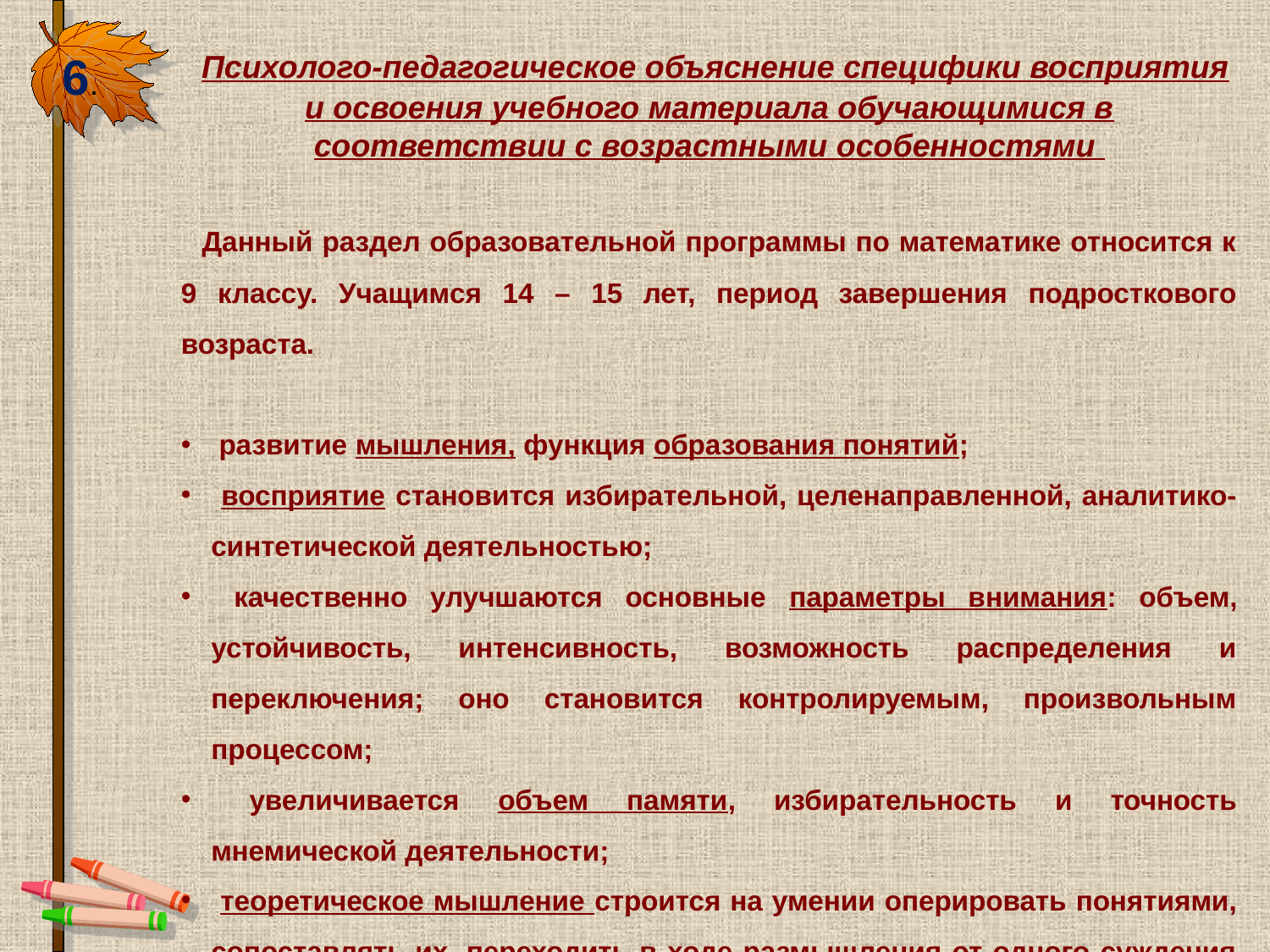

Психолого-педагогическое объяснение специфики восприятия и освоения учебного материала обучающимися в соответствии с возрастными особенностями

  Данный раздел образовательной программы по математике относится к 9 классу. Учащимся 14 – 15 лет, период завершения подросткового возраста.

 развитие мышления, функция образования понятий;
 восприятие становится избирательной, целенаправленной, аналитико-синтетической деятельностью;
 качественно улучшаются основные параметры внимания: объем, устойчивость, интенсивность, возможность распределения и переключения; оно становится контролируемым, произвольным процессом;
 увеличивается объем памяти, избирательность и точность мнемической деятельности;
 теоретическое мышление строится на умении оперировать понятиями, сопоставлять их, переходить в ходе размышления от одного суждения к другому

6.